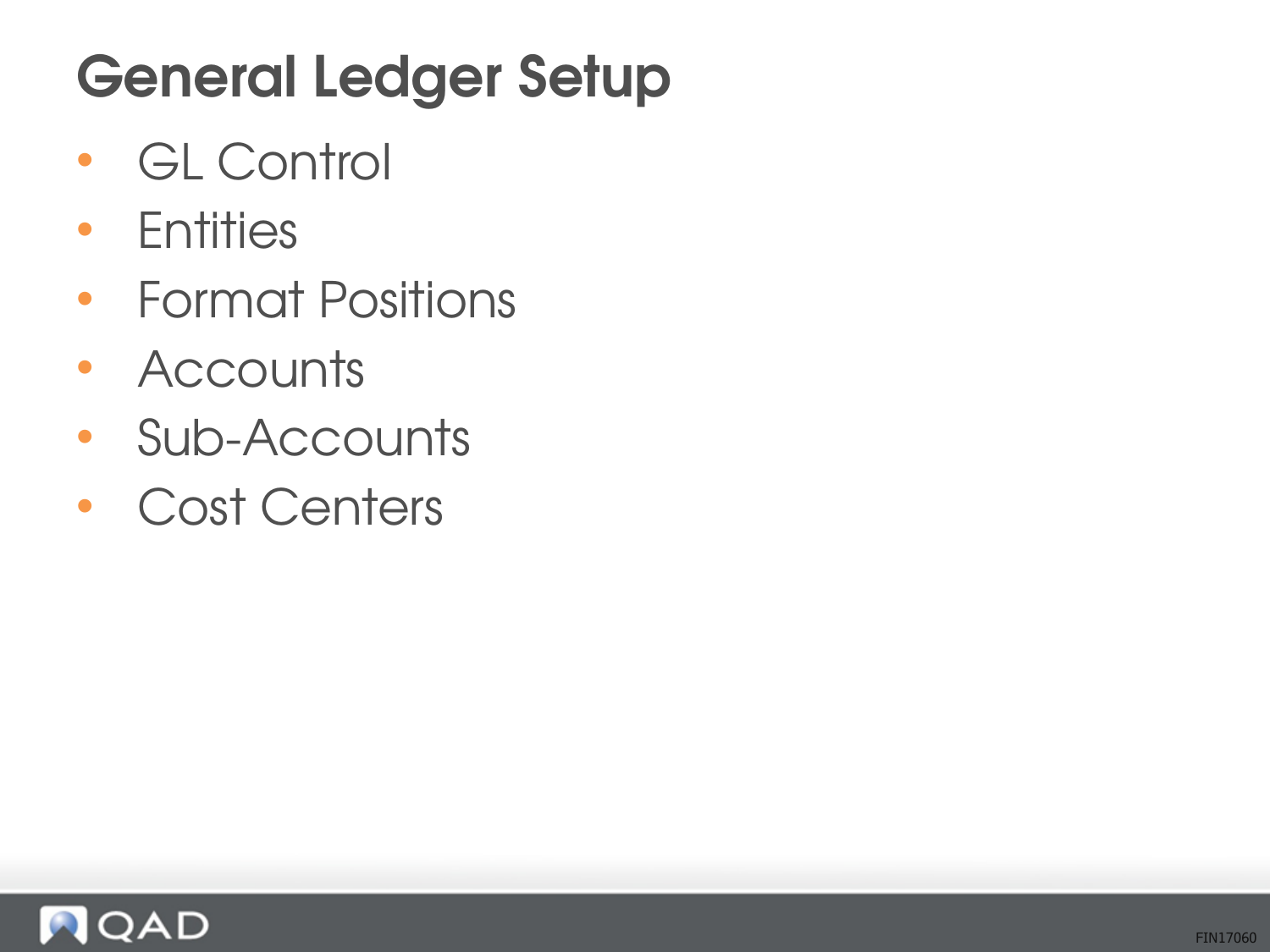

# General Ledger Setup
 GL Control
 Entities
 Format Positions
 Accounts
 Sub-Accounts
 Cost Centers
FIN17060